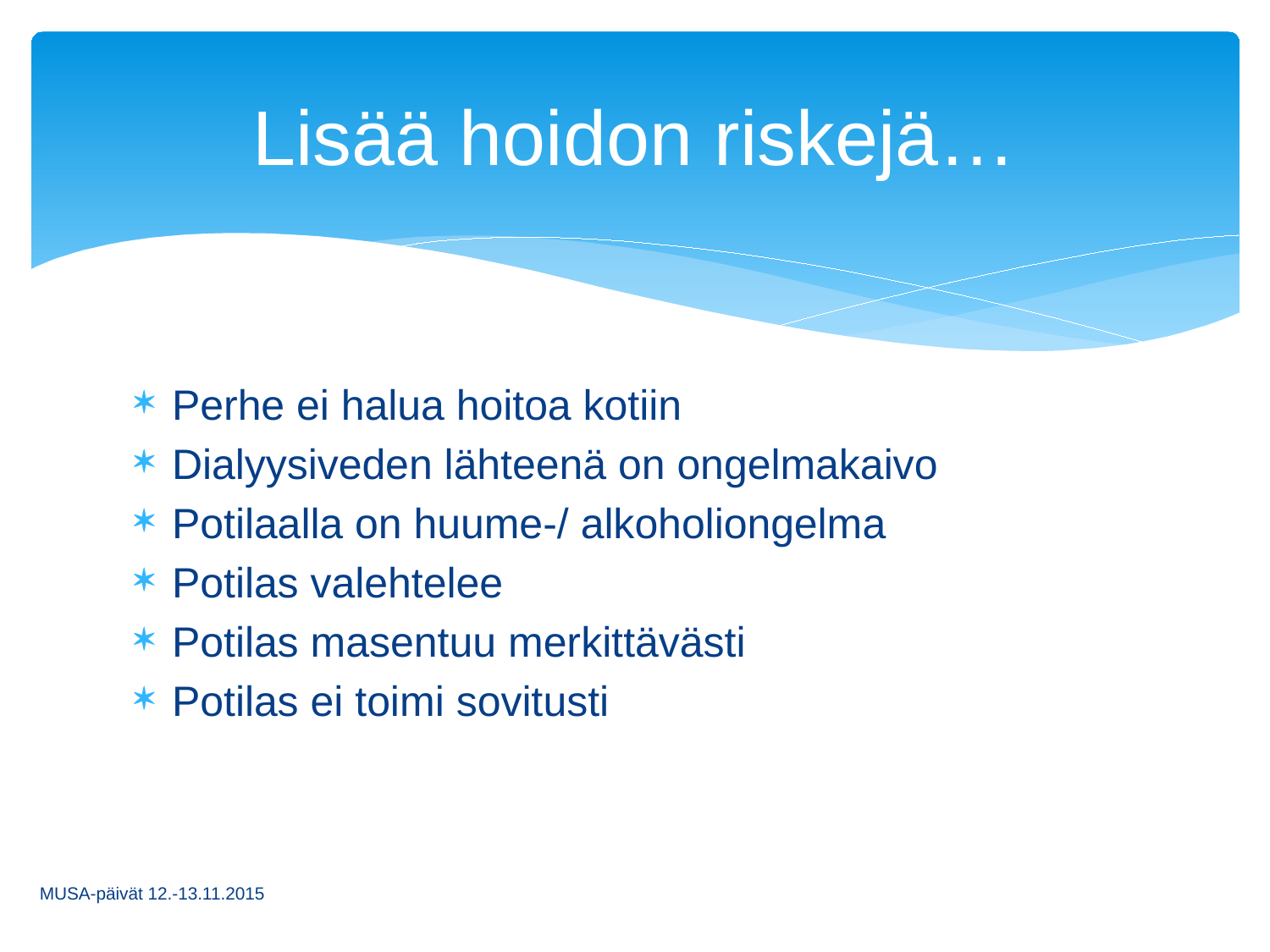

# Lisää hoidon riskejä…
Perhe ei halua hoitoa kotiin
Dialyysiveden lähteenä on ongelmakaivo
Potilaalla on huume-/ alkoholiongelma
Potilas valehtelee
Potilas masentuu merkittävästi
Potilas ei toimi sovitusti
MUSA-päivät 12.-13.11.2015